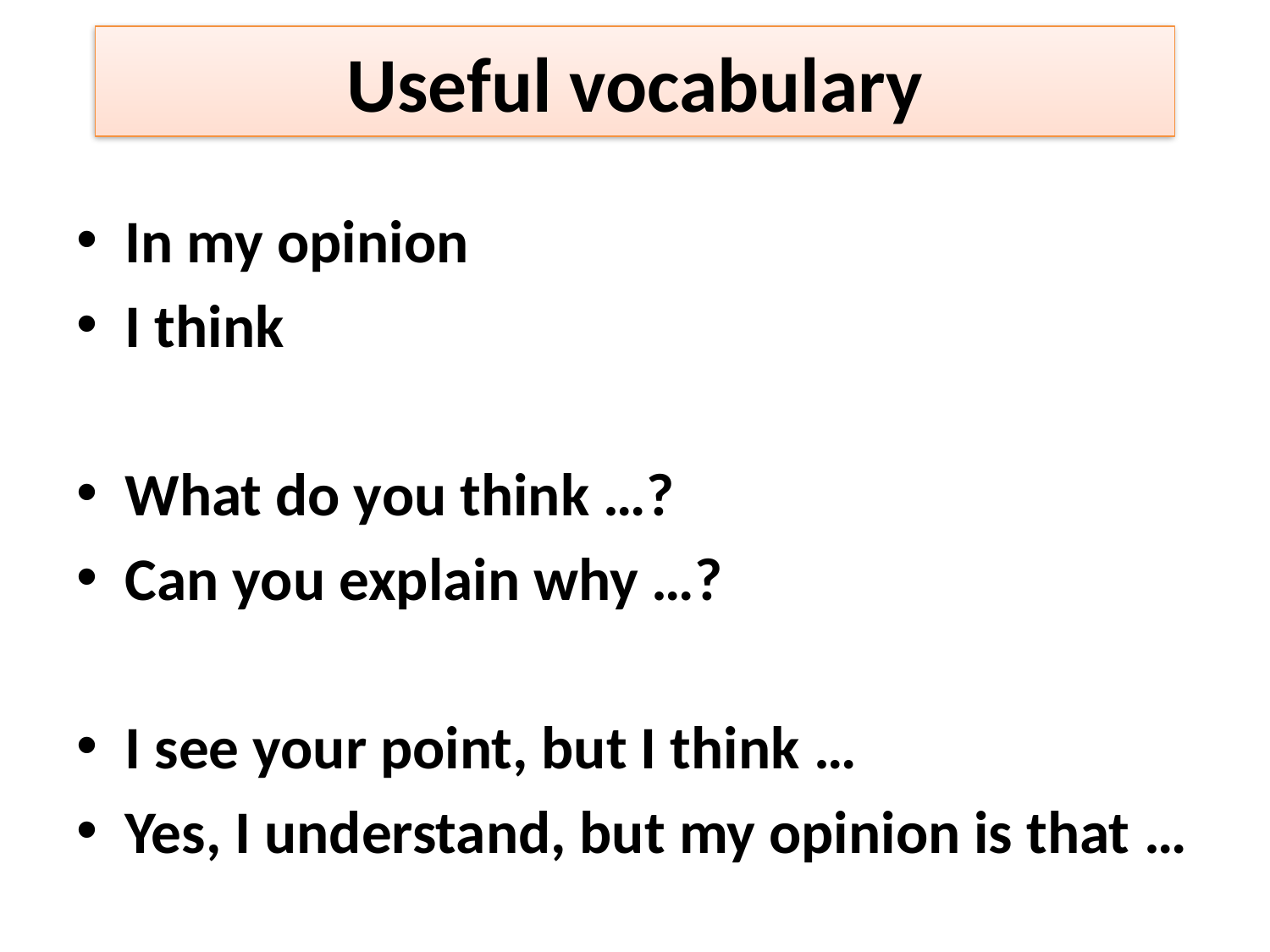

Useful vocabulary
In my opinion
I think

What do you think …?
Can you explain why …?

I see your point, but I think …
Yes, I understand, but my opinion is that …